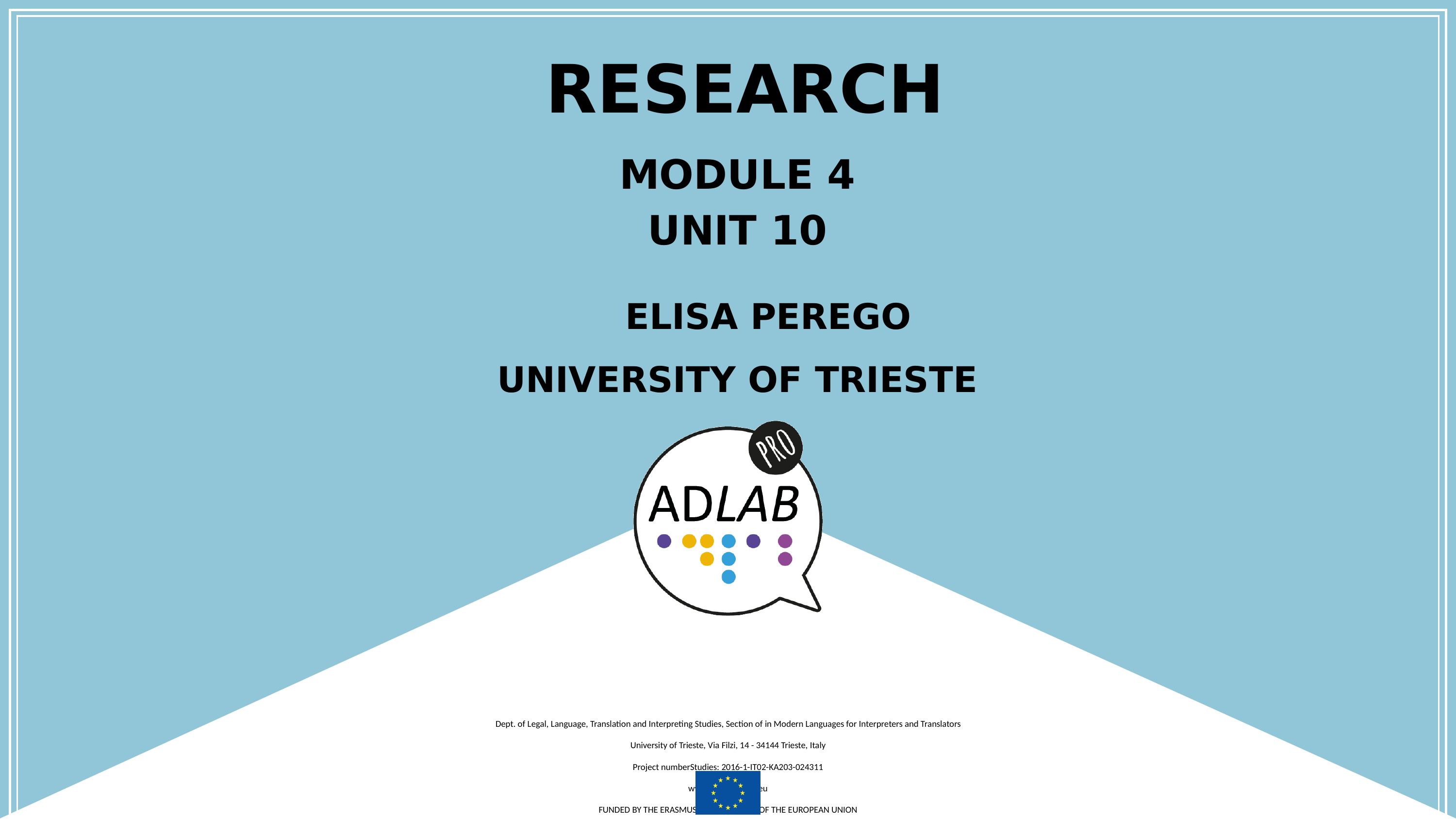

# research
Module 4
Unit 10
elisa perego
University of trieste